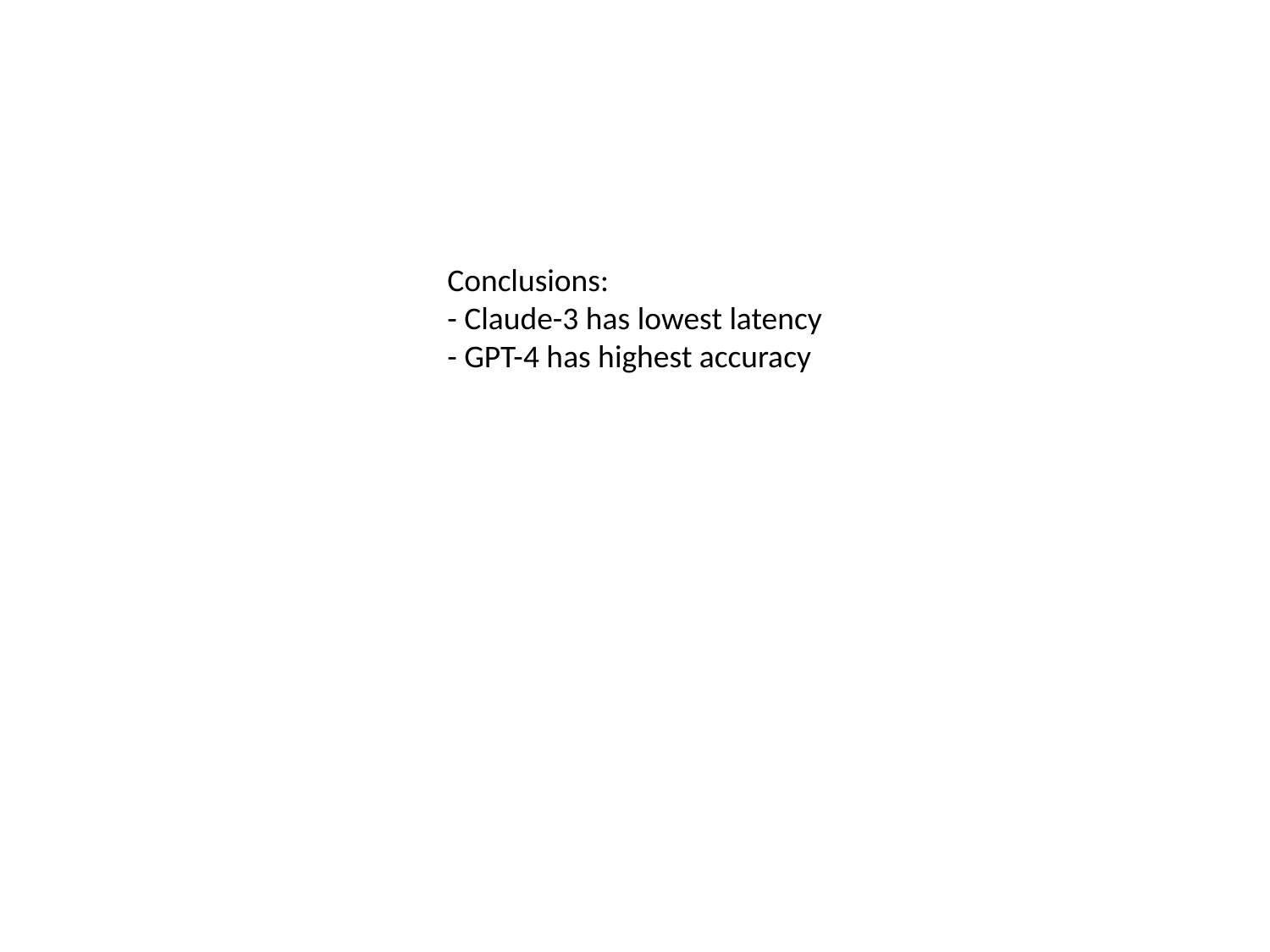

Conclusions:
- Claude-3 has lowest latency
- GPT-4 has highest accuracy